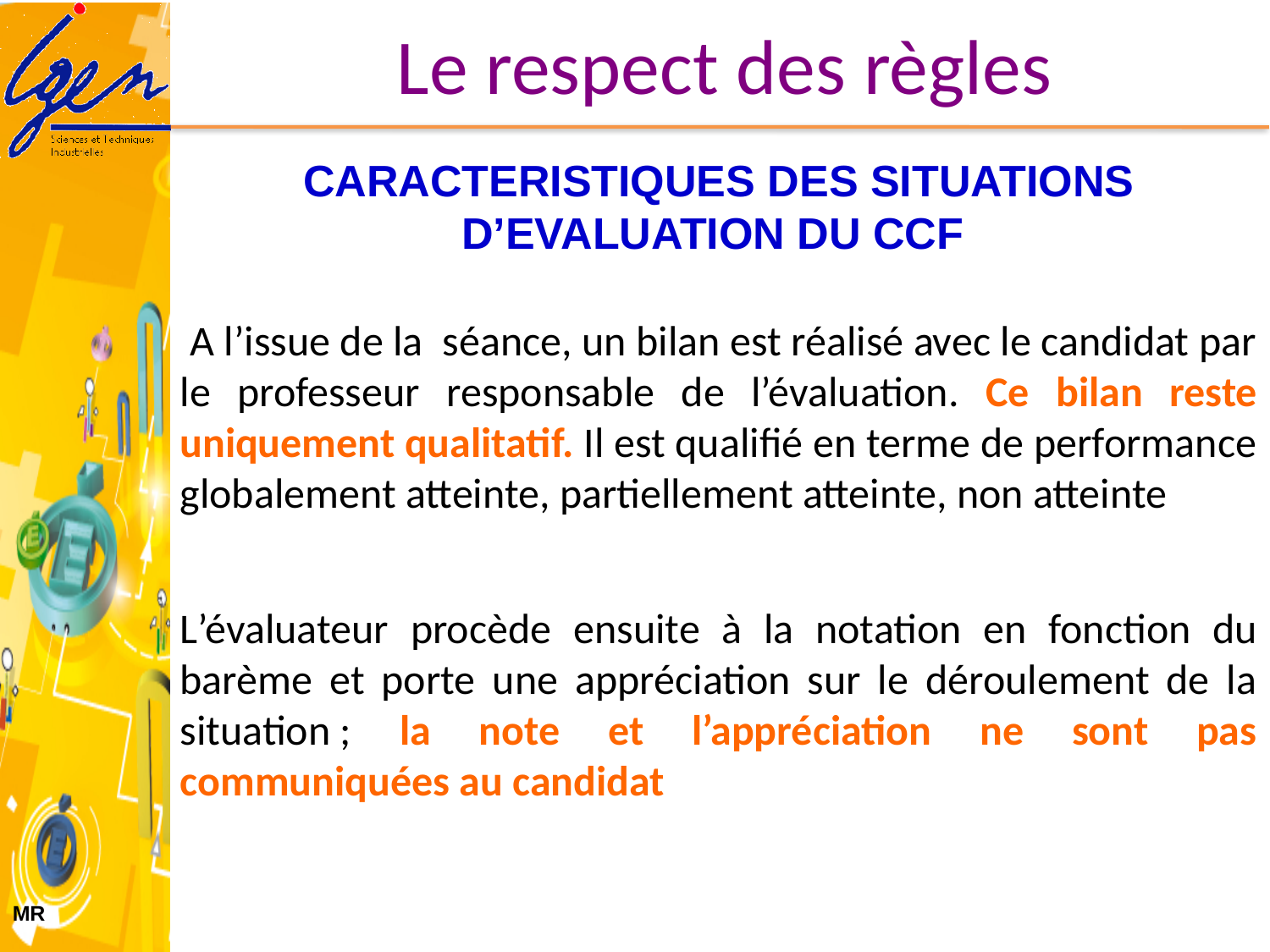

Le respect des règles
CARACTERISTIQUES DES SITUATIONS D’EVALUATION DU CCF
 A l’issue de la  séance, un bilan est réalisé avec le candidat par le professeur responsable de l’évaluation. Ce bilan reste uniquement qualitatif. Il est qualifié en terme de performance globalement atteinte, partiellement atteinte, non atteinte
L’évaluateur procède ensuite à la notation en fonction du barème et porte une appréciation sur le déroulement de la situation ; la note et l’appréciation ne sont pas communiquées au candidat